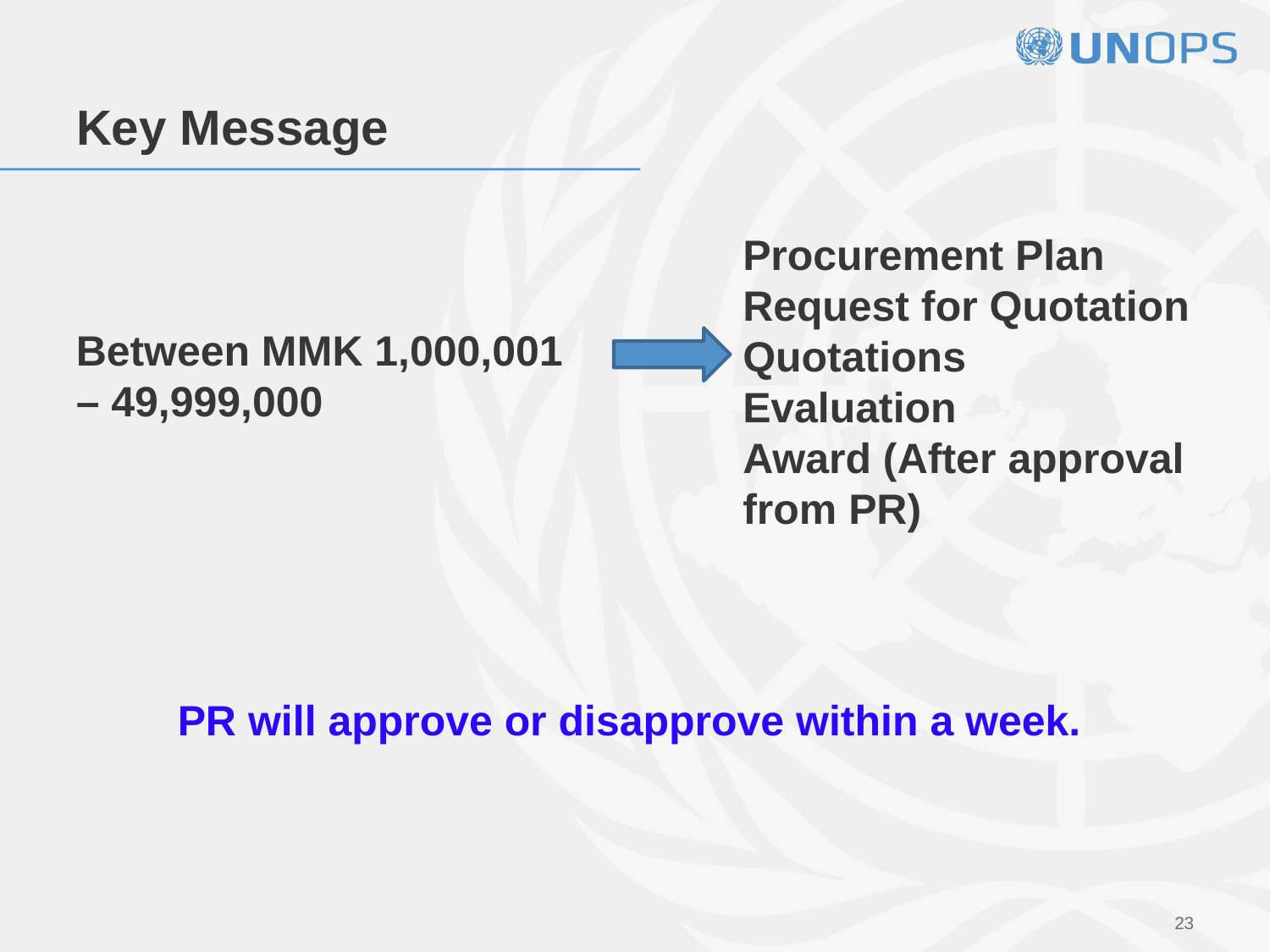

# Key Message
Procurement Plan Request for Quotation
Quotations
Evaluation
Award (After approval from PR)
Between MMK 1,000,001 – 49,999,000

PR will approve or disapprove within a week.
23